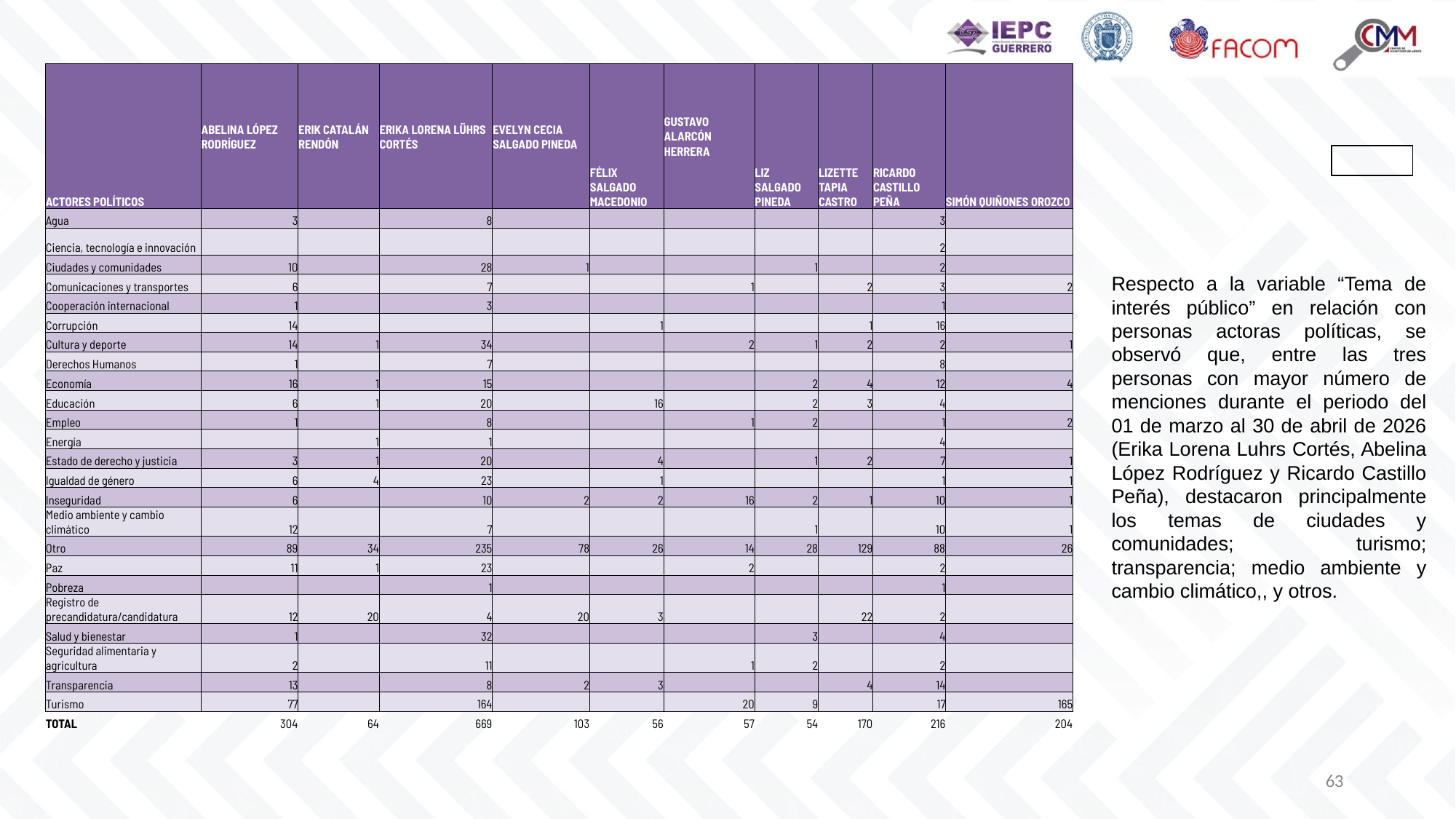

| ACTORES POLÍTICOS | ABELINA LÓPEZ RODRÍGUEZ | ERIK CATALÁN RENDÓN | ERIKA LORENA LÜHRS CORTÉS | EVELYN CECIA SALGADO PINEDA | FÉLIX SALGADO MACEDONIO | GUSTAVO ALARCÓN HERRERA | LIZ SALGADO PINEDA | LIZETTE TAPIA CASTRO | RICARDO CASTILLO PEÑA | SIMÓN QUIÑONES OROZCO |
| --- | --- | --- | --- | --- | --- | --- | --- | --- | --- | --- |
| Agua | 3 |  | 8 |  |  |  |  |  | 3 |  |
| Ciencia, tecnología e innovación |  |  |  |  |  |  |  |  | 2 |  |
| Ciudades y comunidades | 10 |  | 28 | 1 |  |  | 1 |  | 2 |  |
| Comunicaciones y transportes | 6 |  | 7 |  |  | 1 |  | 2 | 3 | 2 |
| Cooperación internacional | 1 |  | 3 |  |  |  |  |  | 1 |  |
| Corrupción | 14 |  |  |  | 1 |  |  | 1 | 16 |  |
| Cultura y deporte | 14 | 1 | 34 |  |  | 2 | 1 | 2 | 2 | 1 |
| Derechos Humanos | 1 |  | 7 |  |  |  |  |  | 8 |  |
| Economía | 16 | 1 | 15 |  |  |  | 2 | 4 | 12 | 4 |
| Educación | 6 | 1 | 20 |  | 16 |  | 2 | 3 | 4 |  |
| Empleo | 1 |  | 8 |  |  | 1 | 2 |  | 1 | 2 |
| Energía |  | 1 | 1 |  |  |  |  |  | 4 |  |
| Estado de derecho y justicia | 3 | 1 | 20 |  | 4 |  | 1 | 2 | 7 | 1 |
| Igualdad de género | 6 | 4 | 23 |  | 1 |  |  |  | 1 | 1 |
| Inseguridad | 6 |  | 10 | 2 | 2 | 16 | 2 | 1 | 10 | 1 |
| Medio ambiente y cambio climático | 12 |  | 7 |  |  |  | 1 |  | 10 | 1 |
| Otro | 89 | 34 | 235 | 78 | 26 | 14 | 28 | 129 | 88 | 26 |
| Paz | 11 | 1 | 23 |  |  | 2 |  |  | 2 |  |
| Pobreza |  |  | 1 |  |  |  |  |  | 1 |  |
| Registro de precandidatura/candidatura | 12 | 20 | 4 | 20 | 3 |  |  | 22 | 2 |  |
| Salud y bienestar | 1 |  | 32 |  |  |  | 3 |  | 4 |  |
| Seguridad alimentaria y agricultura | 2 |  | 11 |  |  | 1 | 2 |  | 2 |  |
| Transparencia | 13 |  | 8 | 2 | 3 |  |  | 4 | 14 |  |
| Turismo | 77 |  | 164 |  |  | 20 | 9 |  | 17 | 165 |
| TOTAL | 304 | 64 | 669 | 103 | 56 | 57 | 54 | 170 | 216 | 204 |

Respecto a la variable “Tema de interés público” en relación con personas actoras políticas, se observó que, entre las tres personas con mayor número de menciones durante el periodo del 01 de marzo al 30 de abril de 2026 (Erika Lorena Luhrs Cortés, Abelina López Rodríguez y Ricardo Castillo Peña), destacaron principalmente los temas de ciudades y comunidades; turismo; transparencia; medio ambiente y cambio climático,, y otros.
63